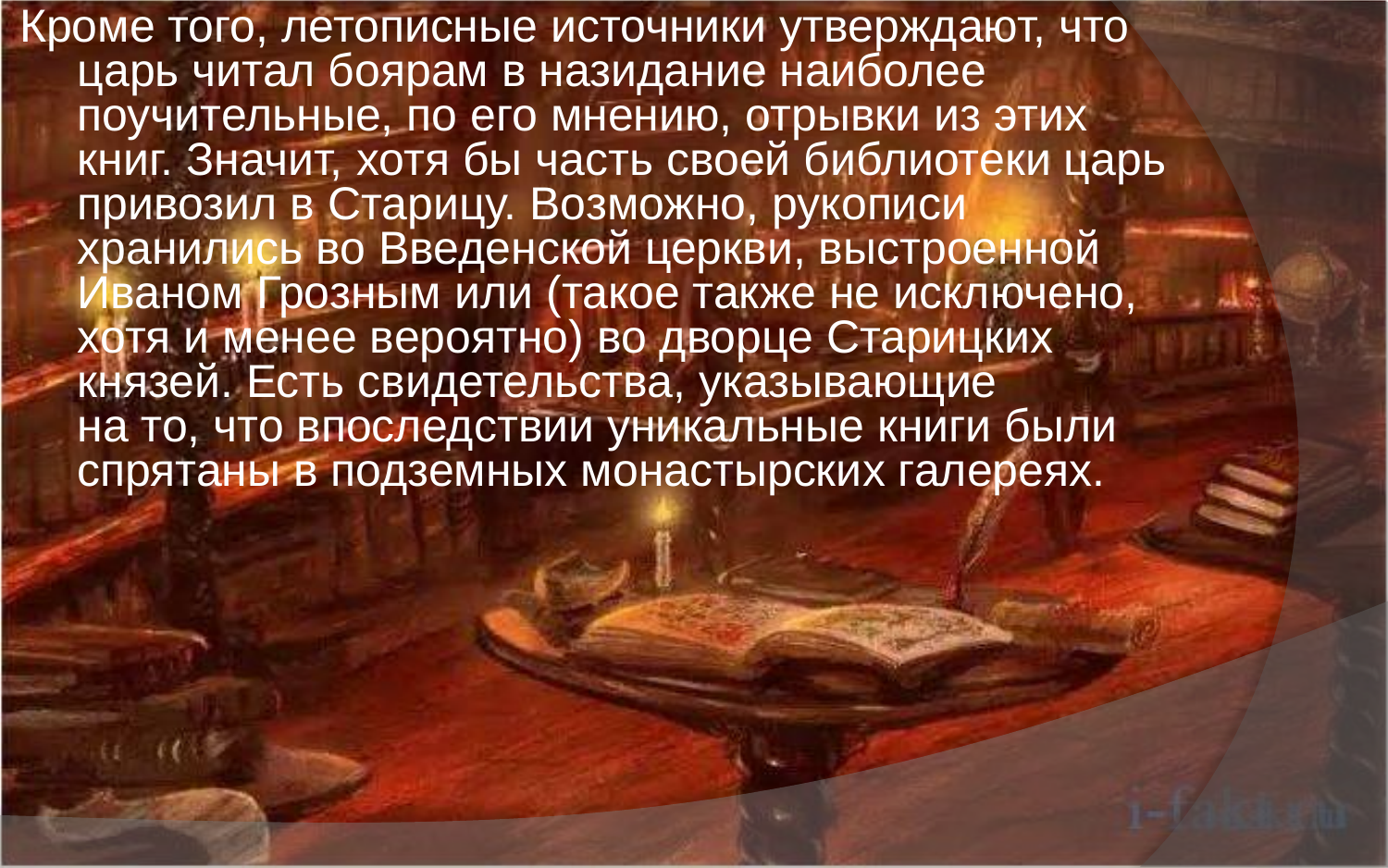

Кроме того, летописные источники утверждают, что царь читал боярам в назидание наиболее поучительные, по его мнению, отрывки из этих книг. Значит, хотя бы часть своей библиотеки царь привозил в Старицу. Возможно, рукописи хранились во Введенской церкви, выстроенной Иваном Грозным или (такое также не исключено, хотя и менее вероятно) во дворце Старицких князей. Есть свидетельства, указывающие на то, что впоследствии уникальные книги были спрятаны в подземных монастырских галереях.